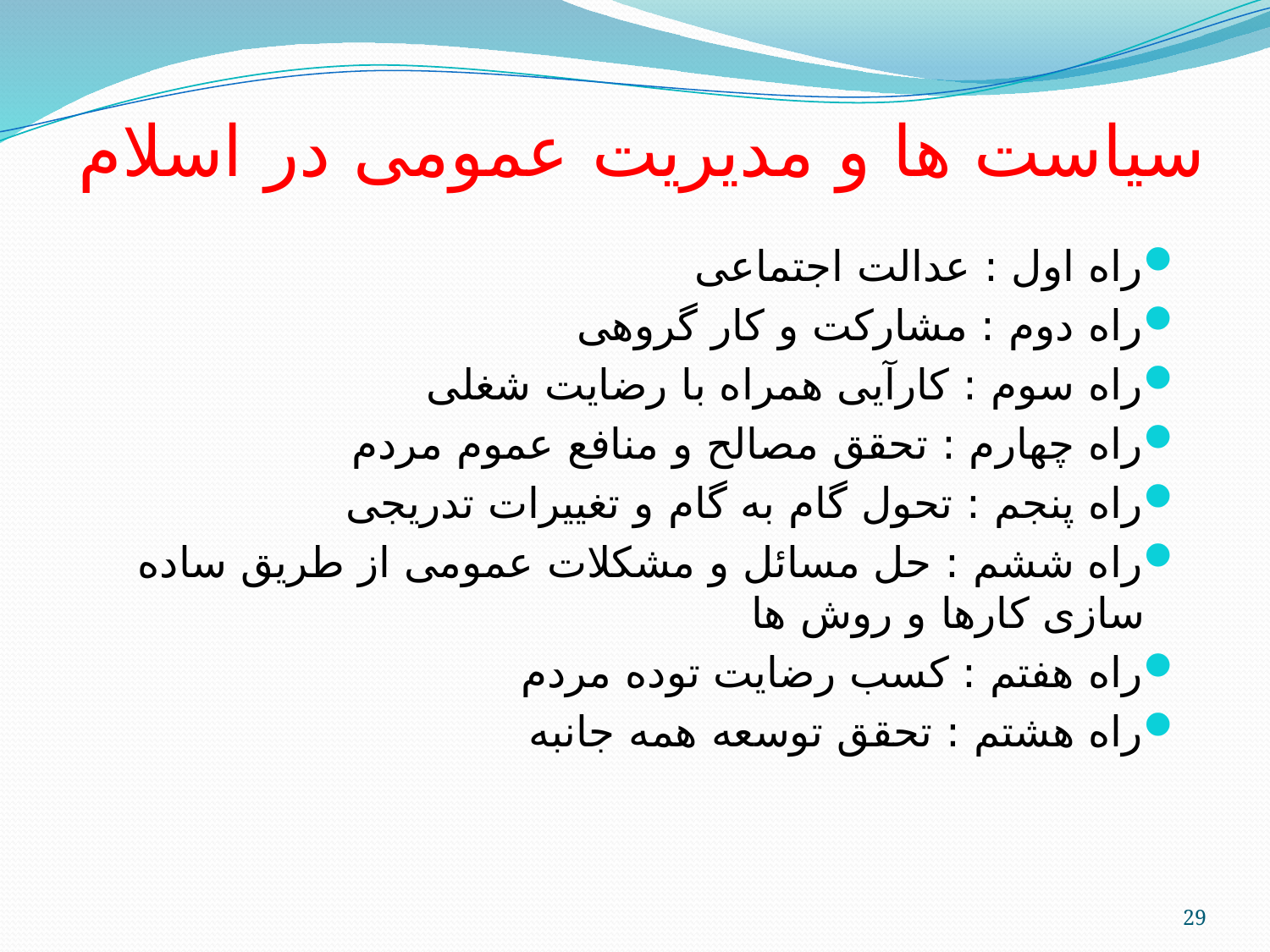

# سیاست ها و مدیریت عمومی در اسلام
راه اول : عدالت اجتماعی
راه دوم : مشارکت و کار گروهی
راه سوم : کارآیی همراه با رضایت شغلی
راه چهارم : تحقق مصالح و منافع عموم مردم
راه پنجم : تحول گام به گام و تغییرات تدریجی
راه ششم : حل مسائل و مشکلات عمومی از طریق ساده سازی کارها و روش ها
راه هفتم : کسب رضایت توده مردم
راه هشتم : تحقق توسعه همه جانبه
29